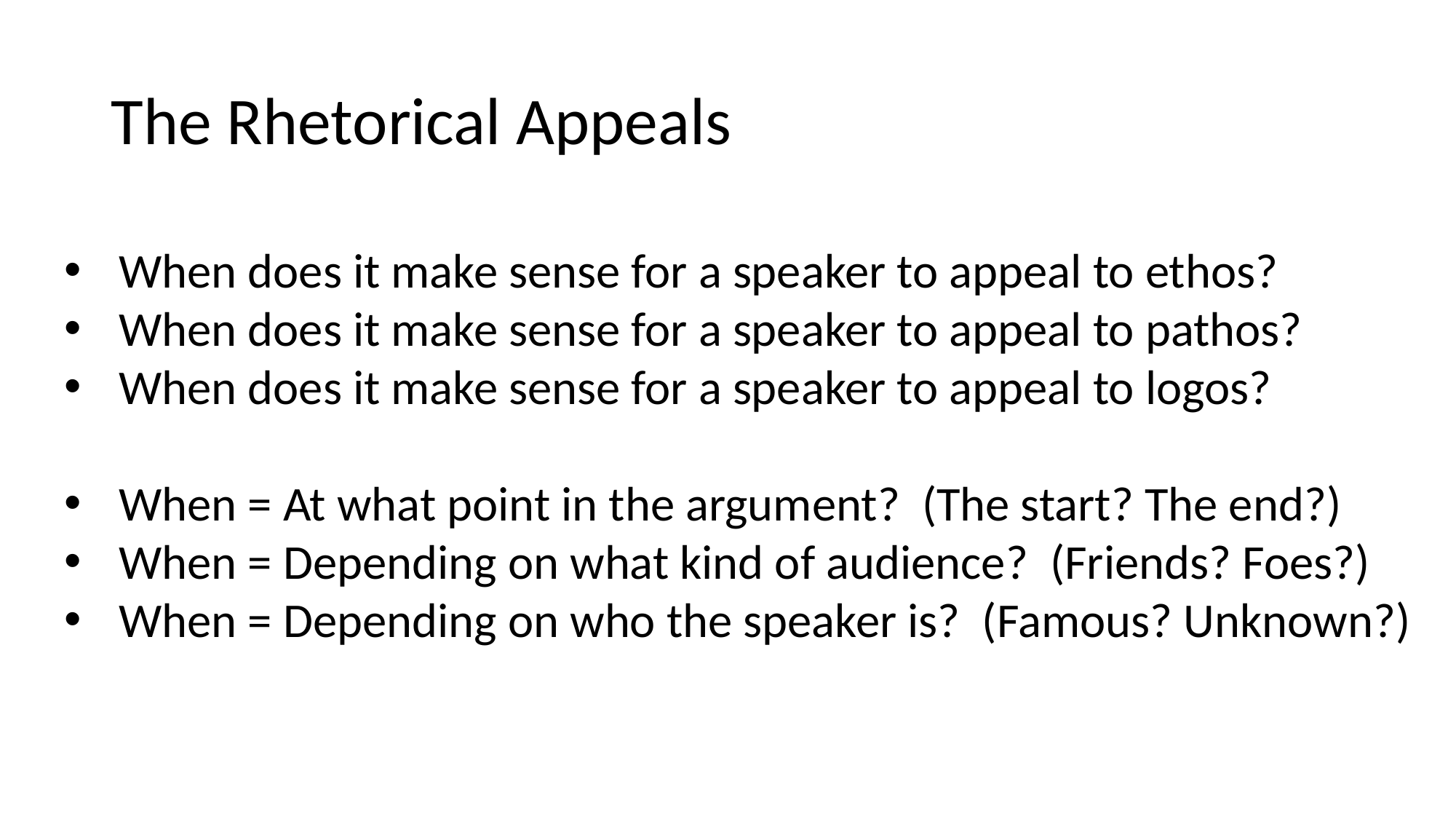

# The Rhetorical Appeals
When does it make sense for a speaker to appeal to ethos?
When does it make sense for a speaker to appeal to pathos?
When does it make sense for a speaker to appeal to logos?

When = At what point in the argument?  (The start? The end?)
When = Depending on what kind of audience?  (Friends? Foes?)
When = Depending on who the speaker is?  (Famous? Unknown?)